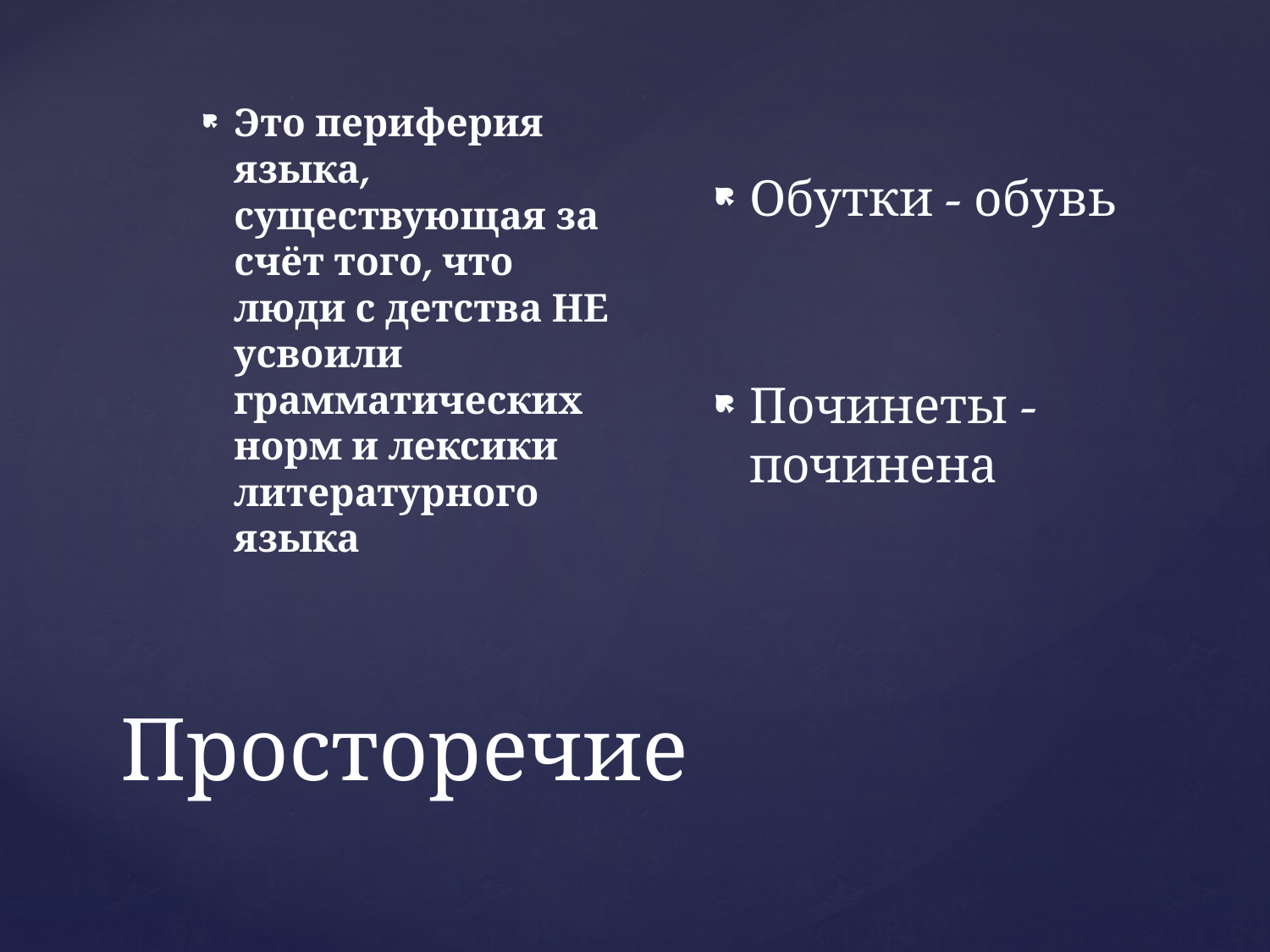

Это периферия языка, существующая за счёт того, что люди с детства НЕ усвоили грамматических норм и лексики литературного языка
Обутки - обувь

Починеты - починена
# Просторечие